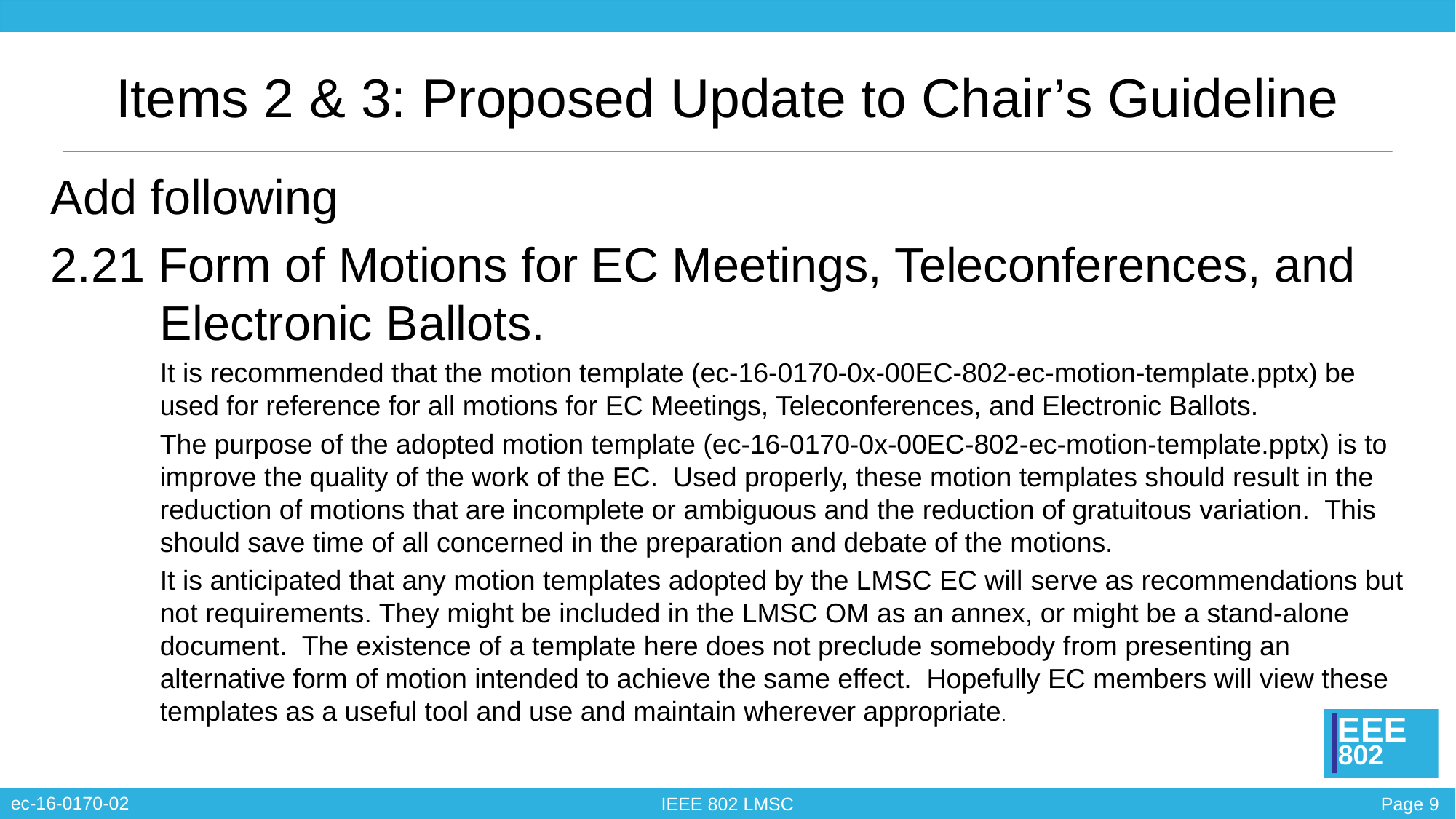

# Items 2 & 3: Proposed Update to Chair’s Guideline
Add following
2.21 Form of Motions for EC Meetings, Teleconferences, and Electronic Ballots.
It is recommended that the motion template (ec-16-0170-0x-00EC-802-ec-motion-template.pptx) be used for reference for all motions for EC Meetings, Teleconferences, and Electronic Ballots.
The purpose of the adopted motion template (ec-16-0170-0x-00EC-802-ec-motion-template.pptx) is to improve the quality of the work of the EC.  Used properly, these motion templates should result in the reduction of motions that are incomplete or ambiguous and the reduction of gratuitous variation.  This should save time of all concerned in the preparation and debate of the motions.
It is anticipated that any motion templates adopted by the LMSC EC will serve as recommendations but not requirements. They might be included in the LMSC OM as an annex, or might be a stand-alone document.  The existence of a template here does not preclude somebody from presenting an alternative form of motion intended to achieve the same effect.  Hopefully EC members will view these templates as a useful tool and use and maintain wherever appropriate.